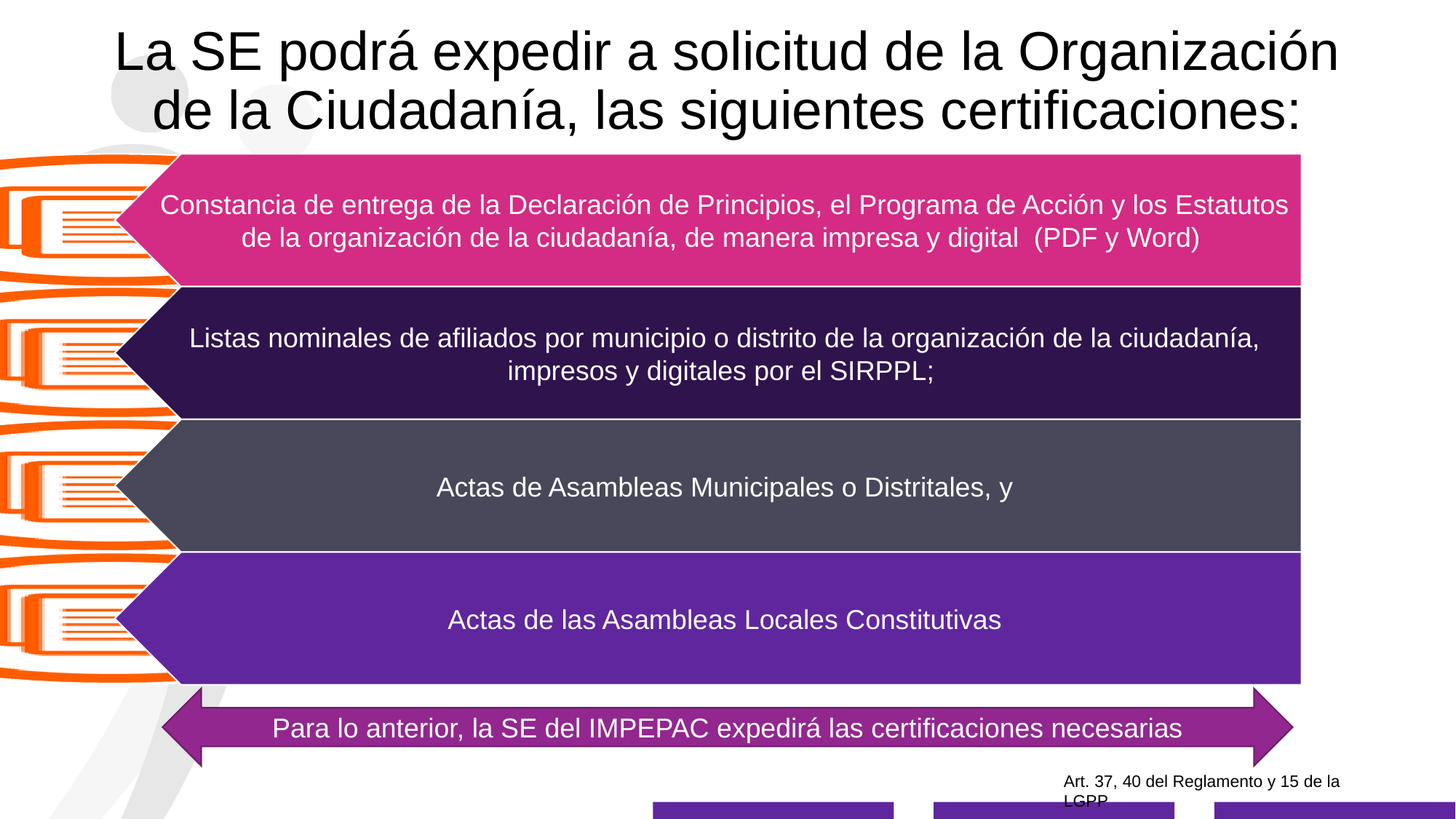

# La SE podrá expedir a solicitud de la Organización de la Ciudadanía, las siguientes certificaciones:
Constancia de entrega de la Declaración de Principios, el Programa de Acción y los Estatutos de la organización de la ciudadanía, de manera impresa y digital  (PDF y Word)
Listas nominales de afiliados por municipio o distrito de la organización de la ciudadanía, impresos y digitales por el SIRPPL;
Actas de Asambleas Municipales o Distritales, y
Actas de las Asambleas Locales Constitutivas
Para lo anterior, la SE del IMPEPAC expedirá las certificaciones necesarias
Art. 37, 40 del Reglamento y 15 de la LGPP